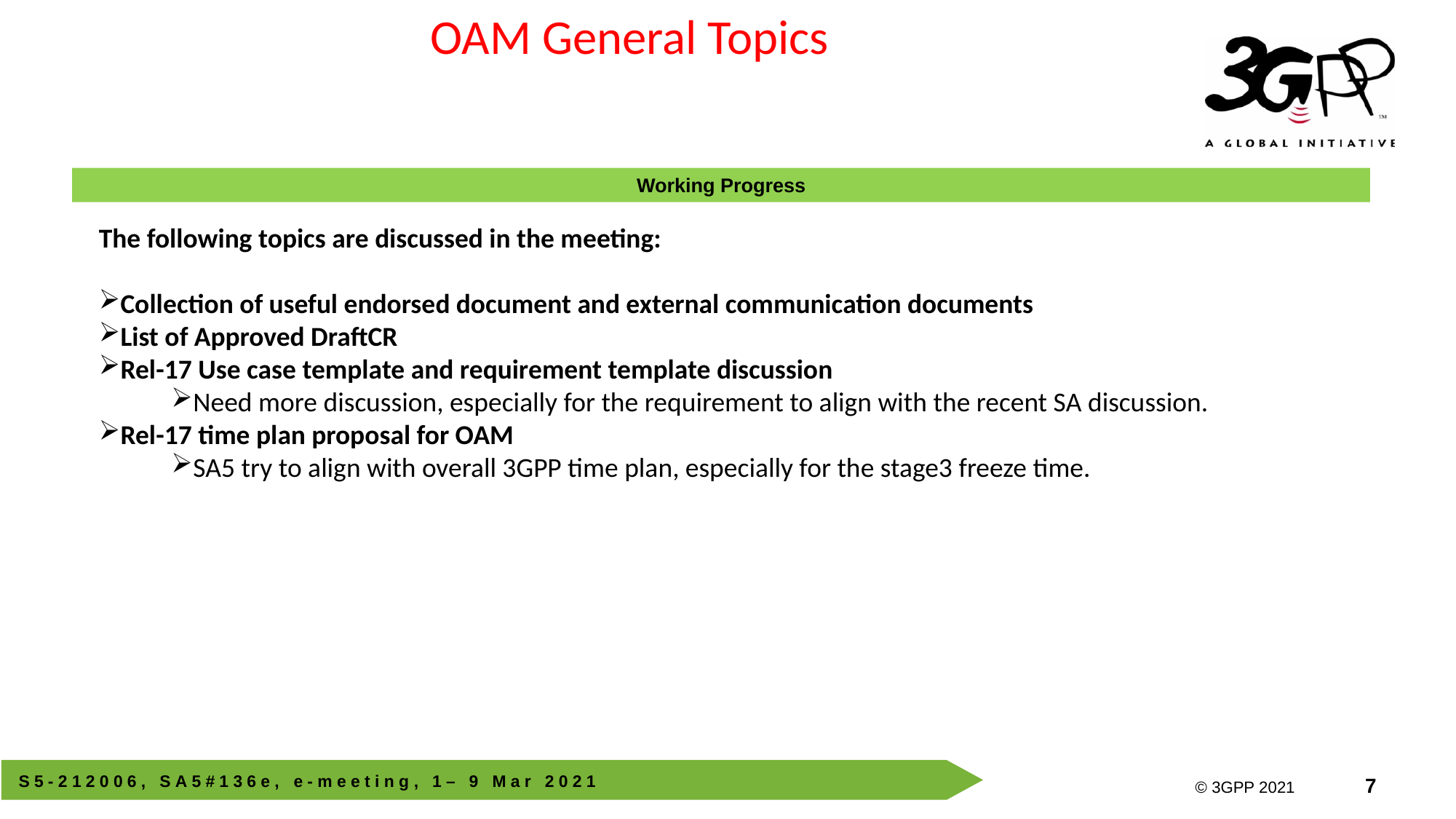

OAM General Topics
Working Progress
The following topics are discussed in the meeting:

Collection of useful endorsed document and external communication documents
List of Approved DraftCR
Rel-17 Use case template and requirement template discussion
Need more discussion, especially for the requirement to align with the recent SA discussion.
Rel-17 time plan proposal for OAM
SA5 try to align with overall 3GPP time plan, especially for the stage3 freeze time.